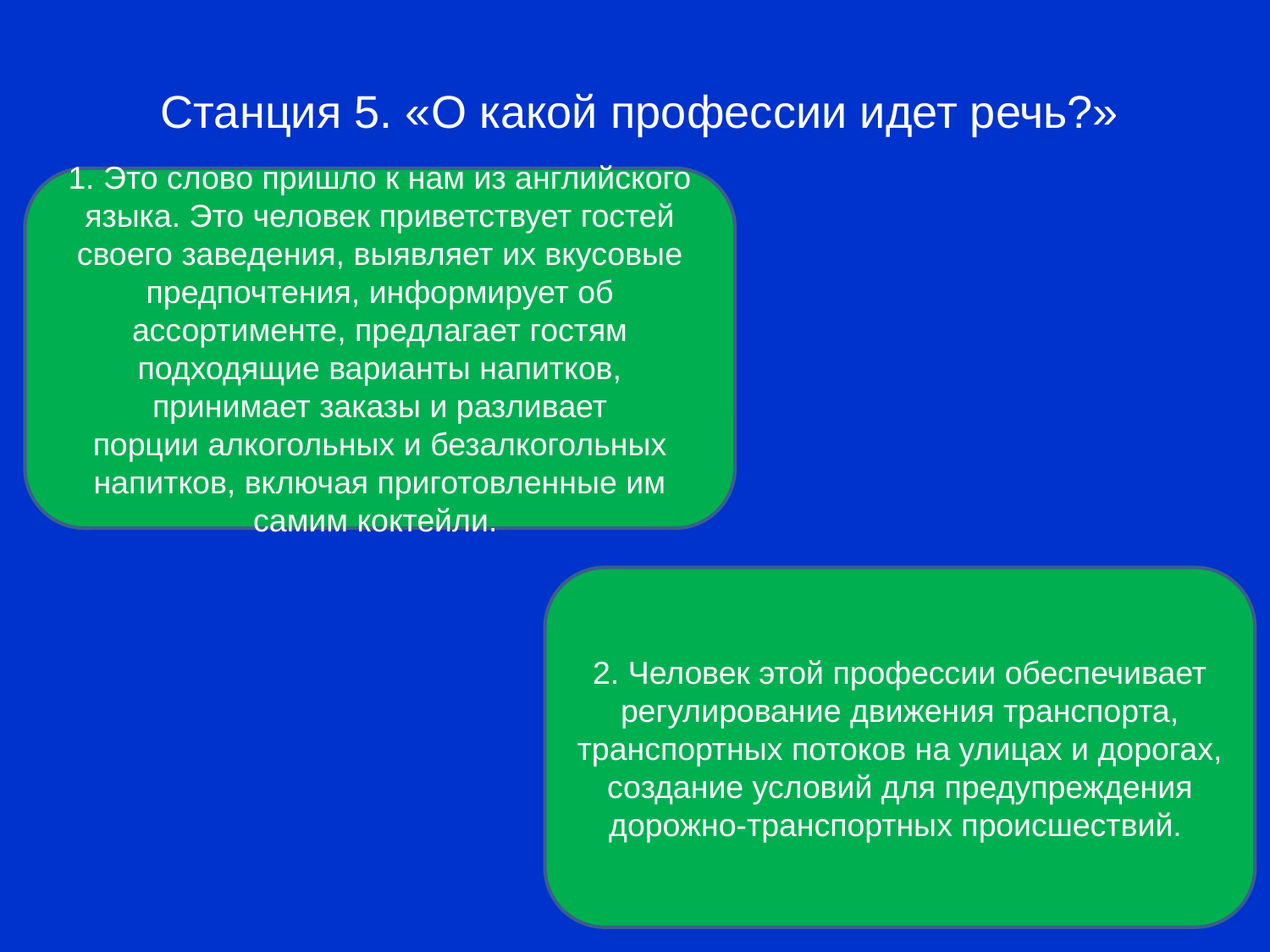

Станция 5. «О какой профессии идет речь?»
1. Это слово пришло к нам из английского языка. Это человек приветствует гостей своего заведения, выявляет их вкусовые предпочтения, информирует об ассортименте, предлагает гостям подходящие варианты напитков, принимает заказы и разливает порции алкогольных и безалкогольных напитков, включая приготовленные им самим коктейли.
2. Человек этой профессии обеспечивает регулирование движения транспорта, транспортных потоков на улицах и дорогах, создание условий для предупреждения дорожно-транспортных происшествий.